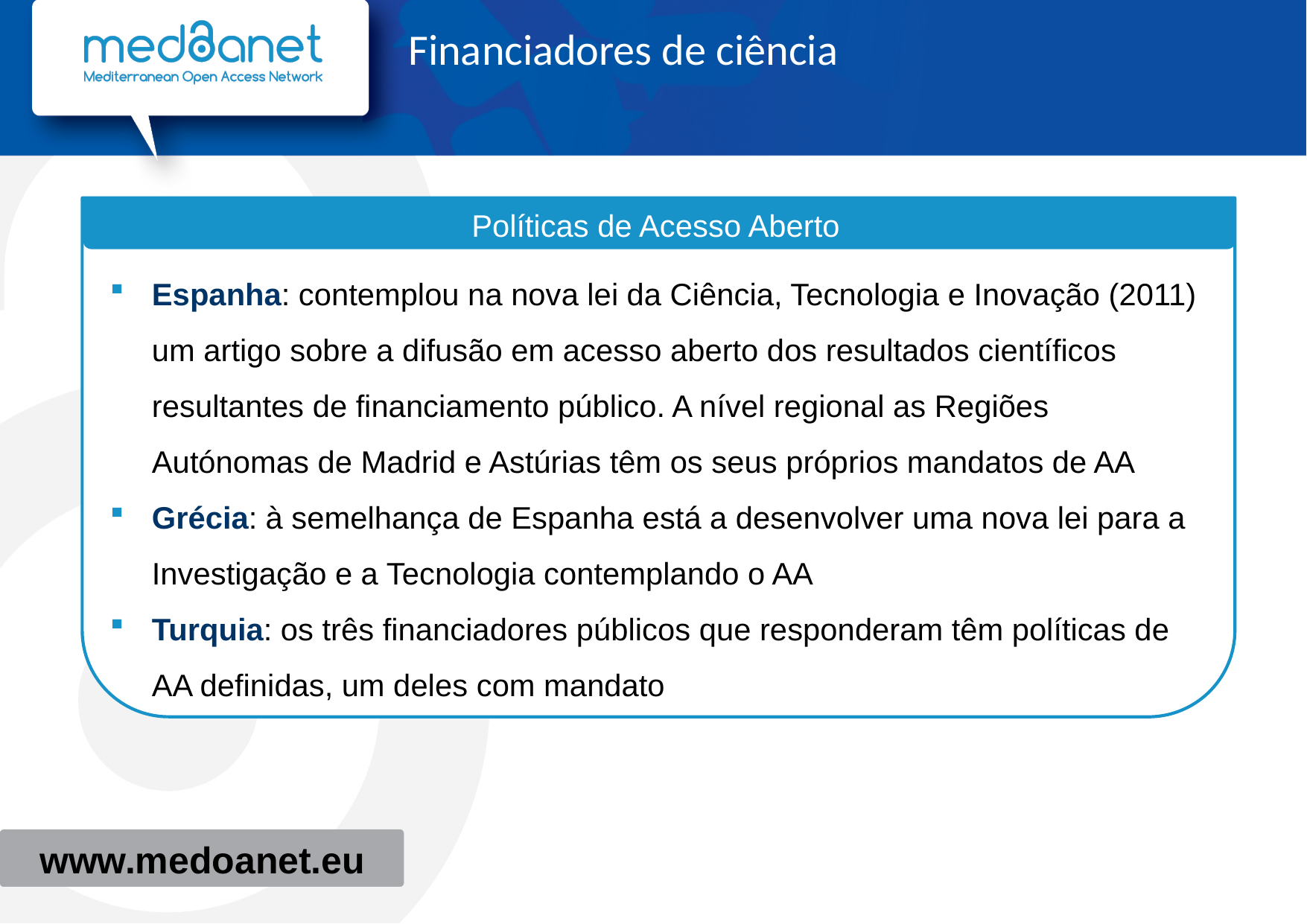

# Financiadores de ciência

Políticas de Acesso Aberto
Espanha: contemplou na nova lei da Ciência, Tecnologia e Inovação (2011) um artigo sobre a difusão em acesso aberto dos resultados científicos resultantes de financiamento público. A nível regional as Regiões Autónomas de Madrid e Astúrias têm os seus próprios mandatos de AA
Grécia: à semelhança de Espanha está a desenvolver uma nova lei para a Investigação e a Tecnologia contemplando o AA
Turquia: os três financiadores públicos que responderam têm políticas de AA definidas, um deles com mandato
www.medoanet.eu